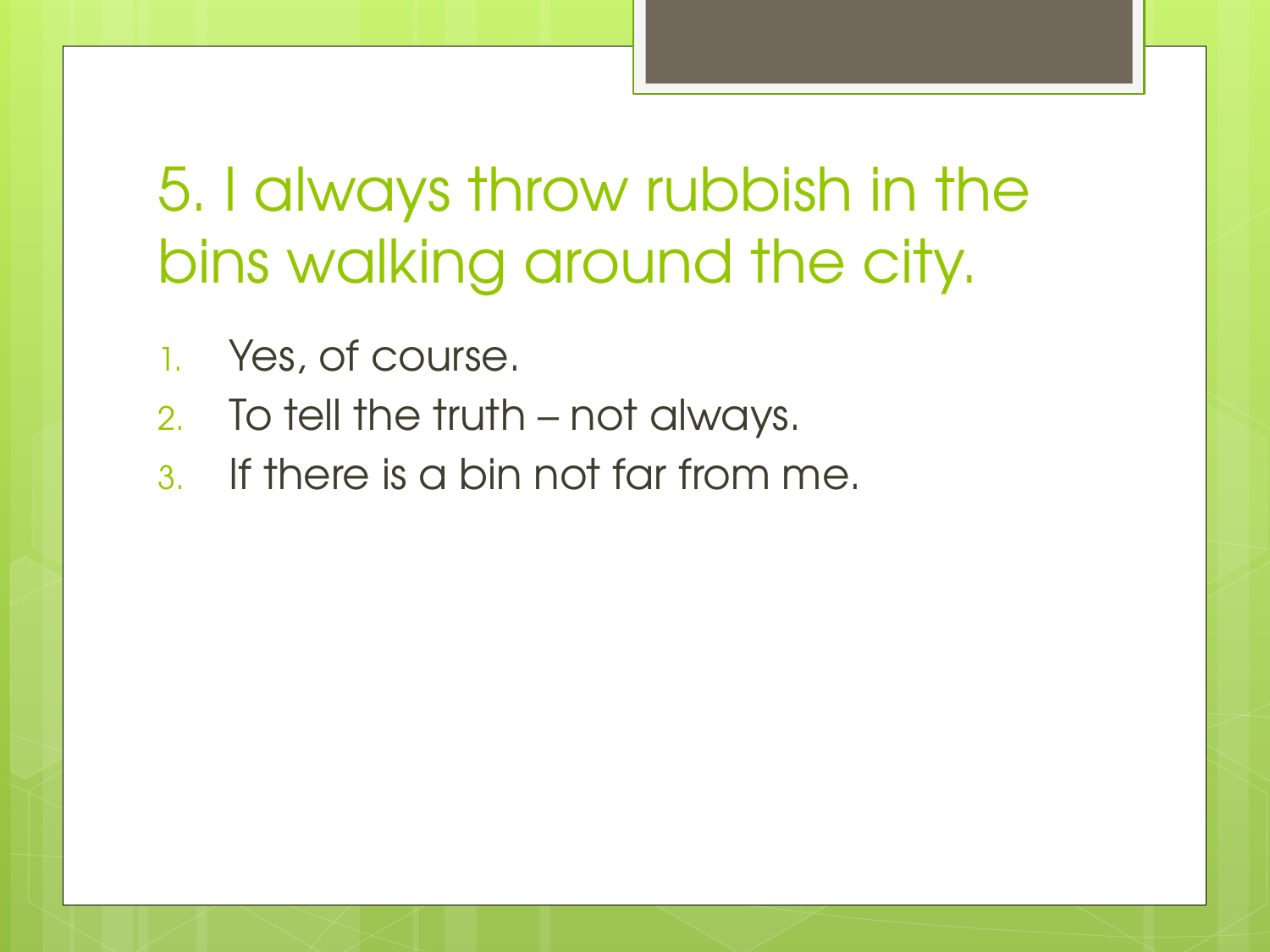

# 5. I always throw rubbish in the bins walking around the city.
Yes, of course.
To tell the truth – not always.
If there is a bin not far from me.